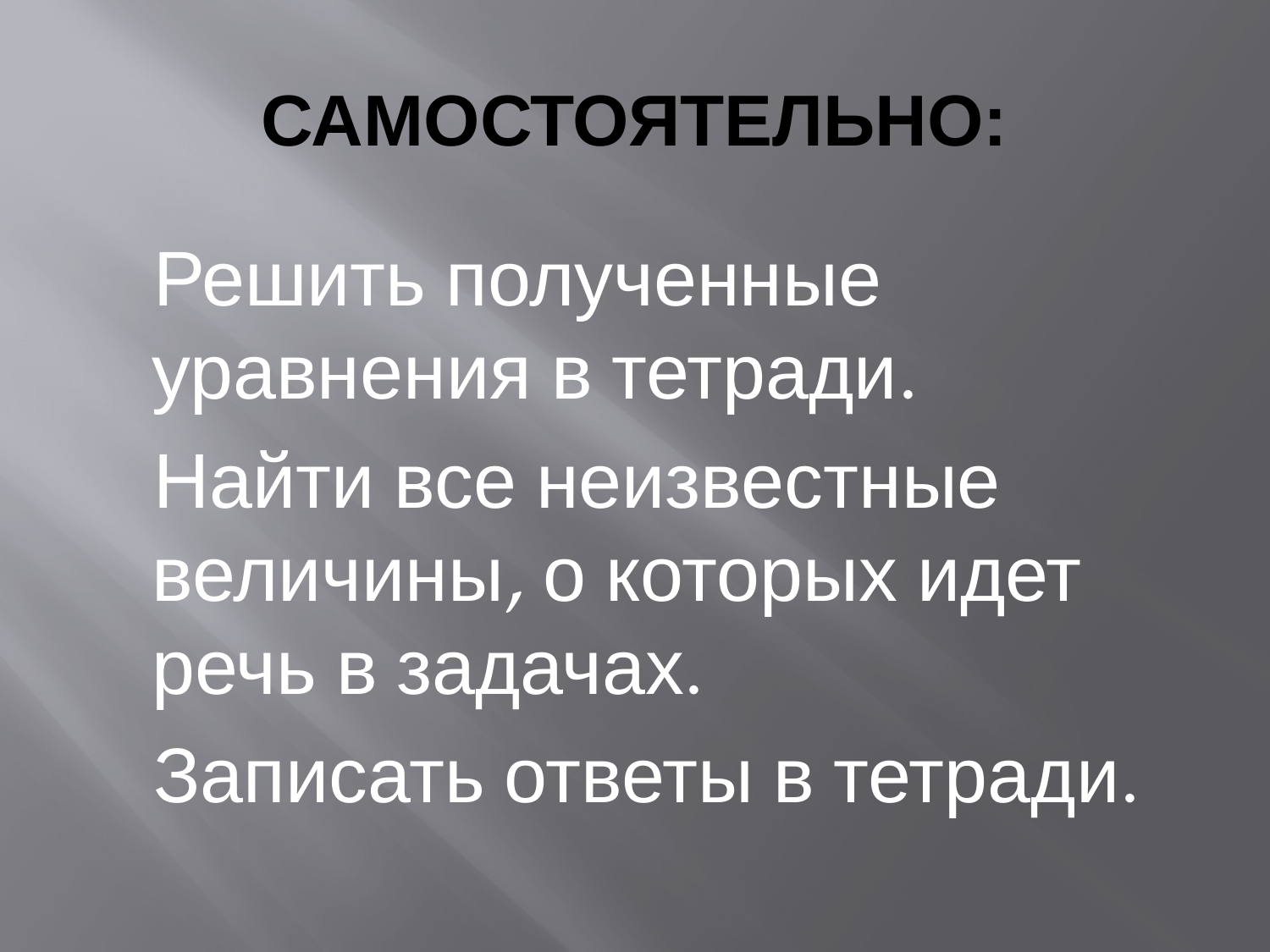

# САМОСТОЯТЕЛЬНО:
   Решить полученные уравнения в тетради.
   Найти все неизвестные величины, о которых идет речь в задачах.
   Записать ответы в тетради.